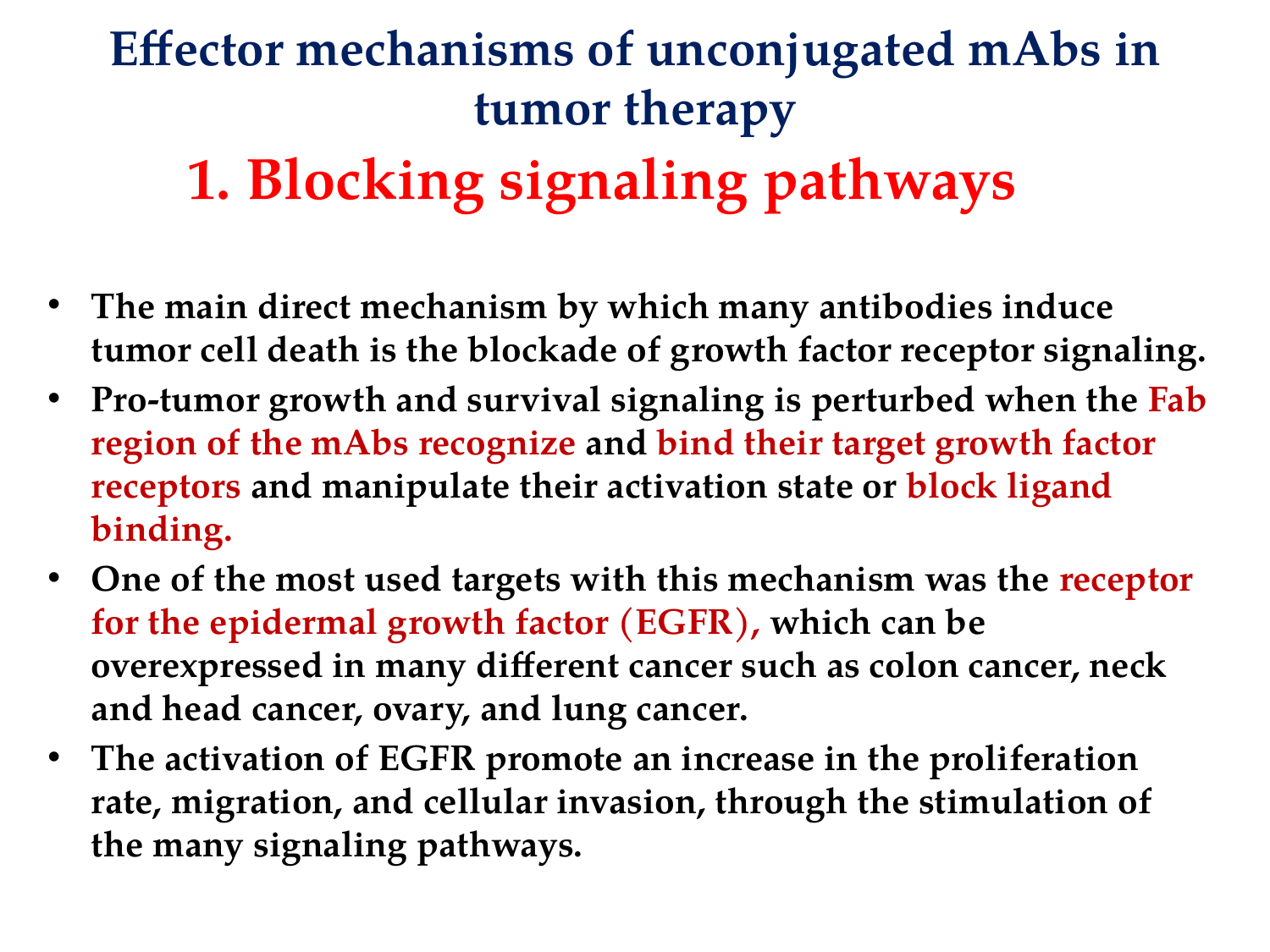

# Effector mechanisms of unconjugated mAbs in tumor therapy
1. Blocking signaling pathways
The main direct mechanism by which many antibodies induce tumor cell death is the blockade of growth factor receptor signaling.
Pro-tumor growth and survival signaling is perturbed when the Fab region of the mAbs recognize and bind their target growth factor receptors and manipulate their activation state or block ligand binding.
One of the most used targets with this mechanism was the receptor for the epidermal growth factor (EGFR), which can be overexpressed in many different cancer such as colon cancer, neck and head cancer, ovary, and lung cancer.
The activation of EGFR promote an increase in the proliferation rate, migration, and cellular invasion, through the stimulation of the many signaling pathways.